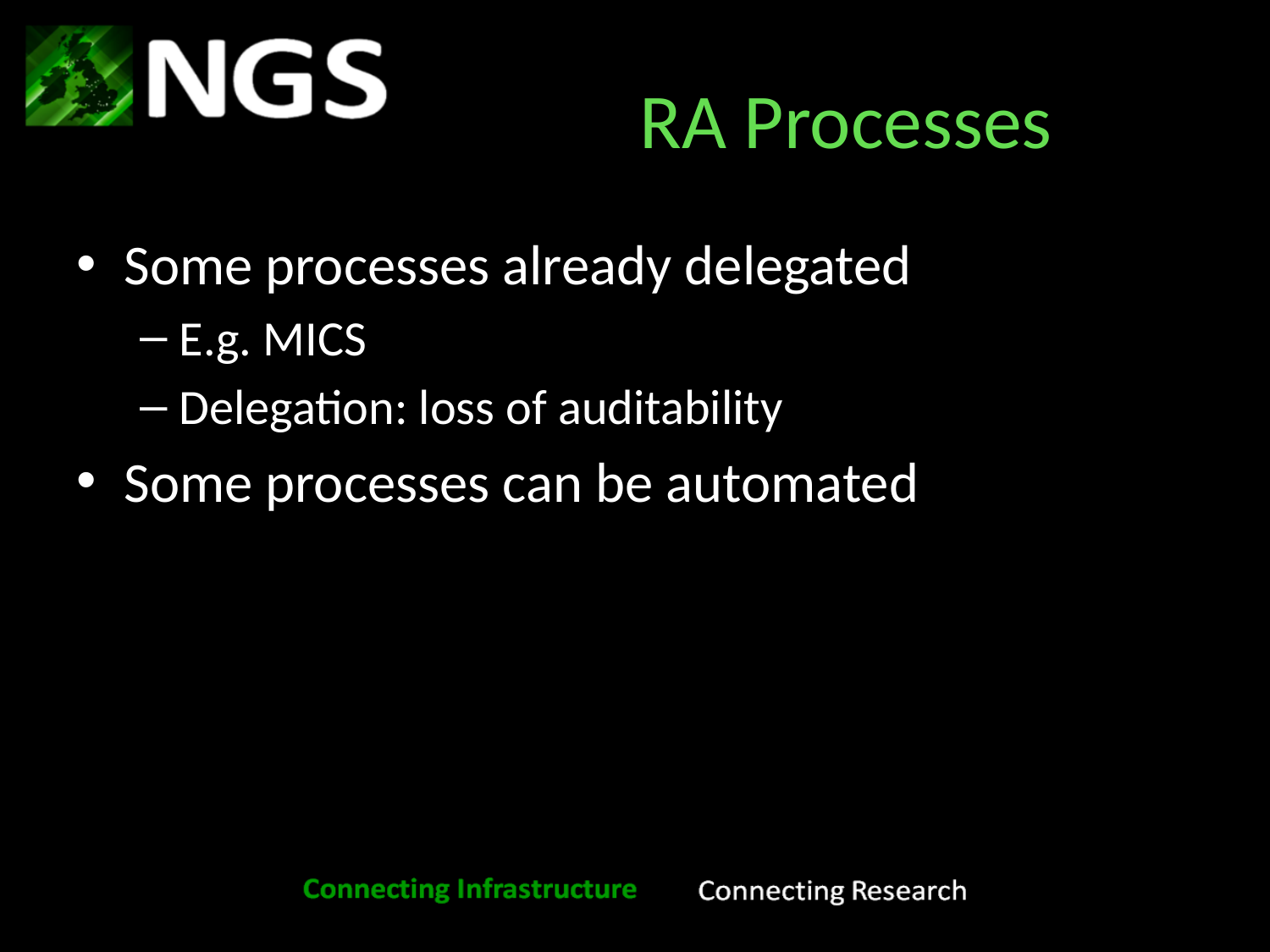

# RA Processes
Some processes already delegated
E.g. MICS
Delegation: loss of auditability
Some processes can be automated